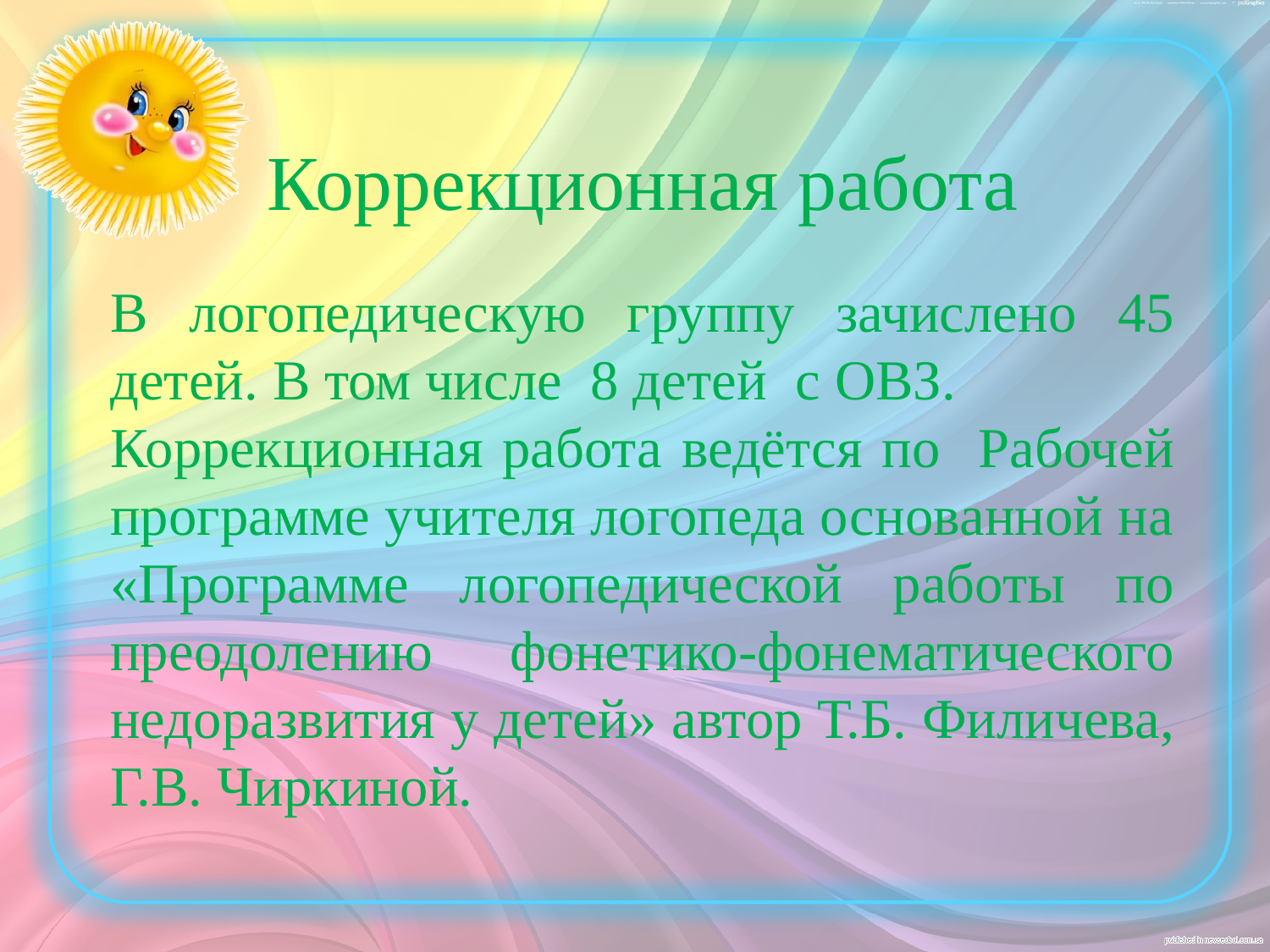

Коррекционная работа

В логопедическую группу зачислено 45 детей. В том числе  8 детей  с ОВЗ.
Коррекционная работа ведётся по  Рабочей программе учителя логопеда основанной на «Программе логопедической работы по преодолению фонетико-фонематического недоразвития у детей» автор Т.Б. Филичева, Г.В. Чиркиной.